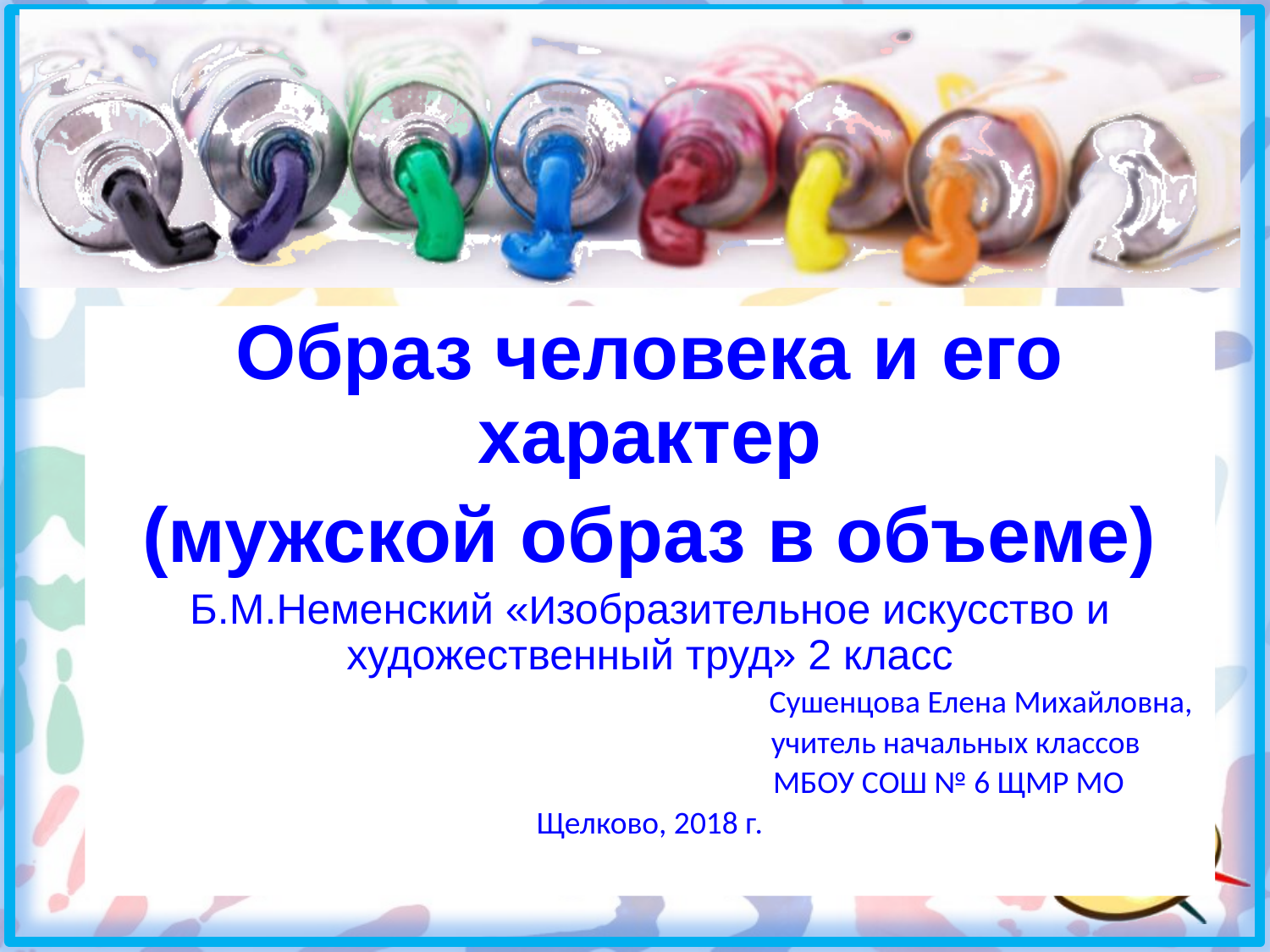

Образ человека и его характер
(мужской образ в объеме)
Б.М.Неменский «Изобразительное искусство и художественный труд» 2 класс
                                                                                             Сушенцова Елена Михайловна,
                                                                                     учитель начальных классов
                                                                                   МБОУ СОШ № 6 ЩМР МО
Щелково, 2018 г.